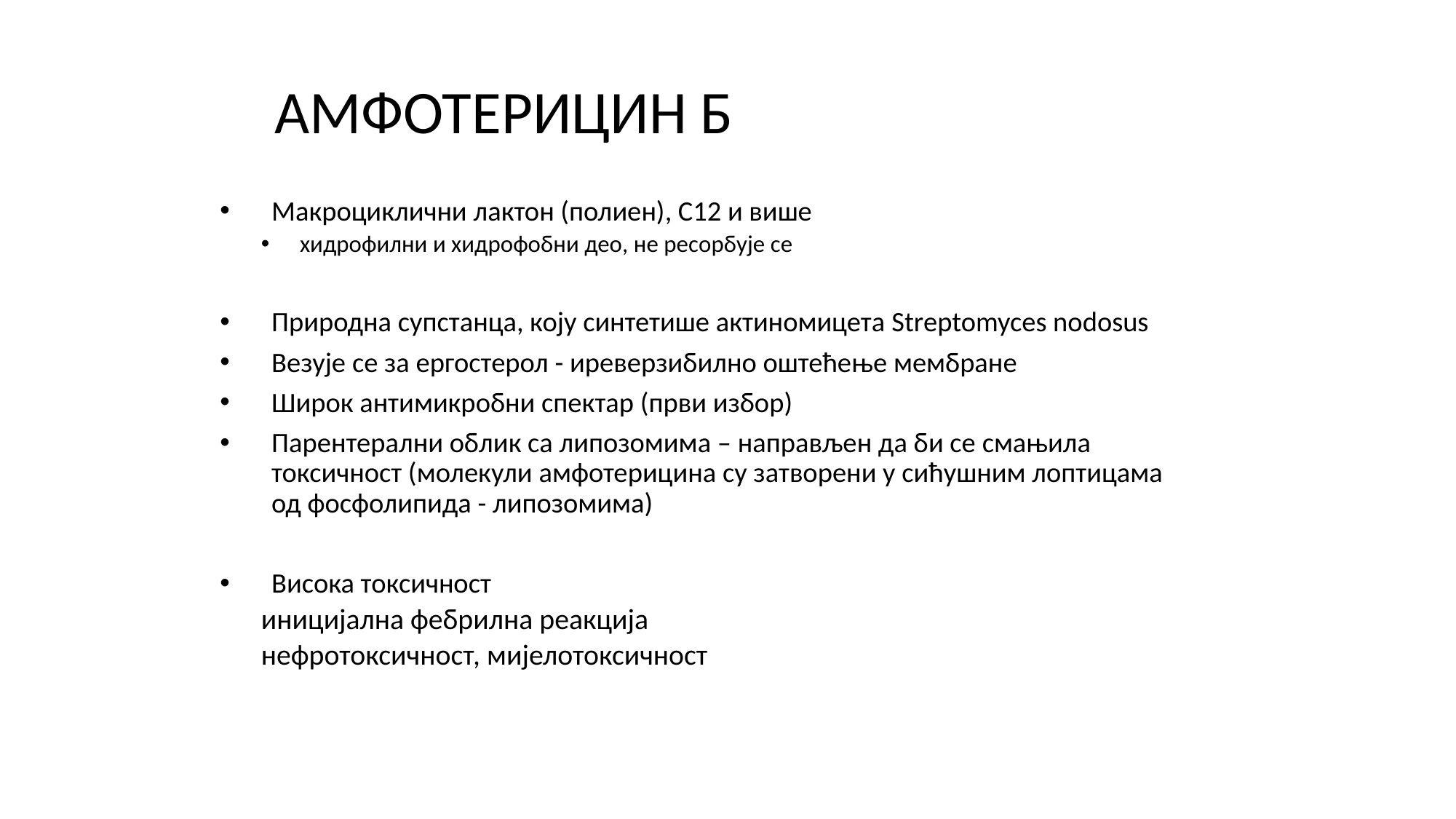

# АМФОТЕРИЦИН Б
Макроциклични лактон (полиен), С12 и више
хидрофилни и хидрофобни део, не ресорбује се

Природна супстанца, коју синтетише актиномицета Streptomyces nodosus
Везује се за ергостерол - иреверзибилно оштећење мембране
Широк антимикробни спектар (први избор)
Парентерални облик са липозомима – направљен да би се смањила токсичност (молекули амфотерицина су затворени у сићушним лоптицама од фосфолипида - липозомима)

Висока токсичност
иницијална фебрилна реакција
нефротоксичност, мијелотоксичност